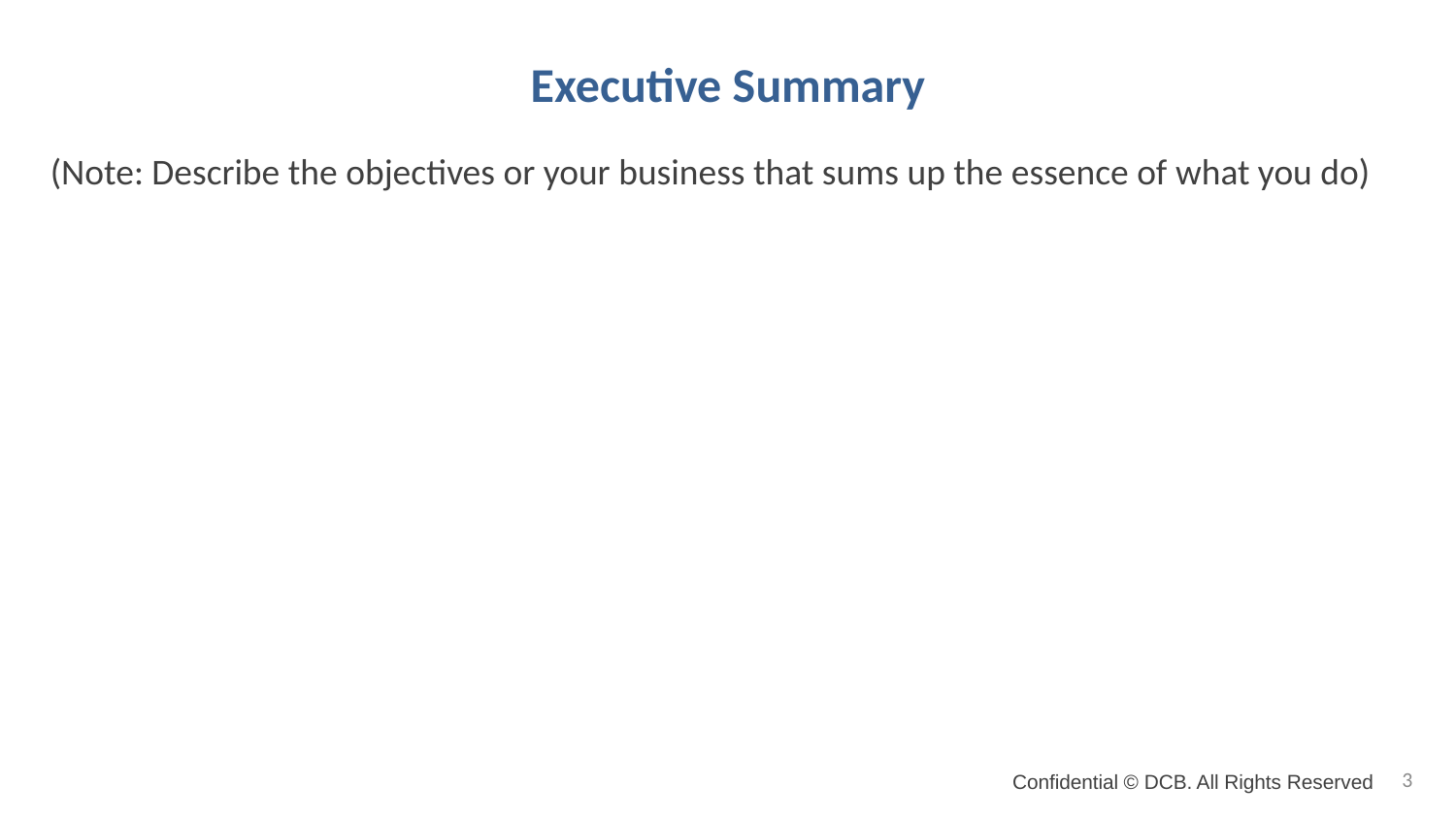

# Executive Summary
(Note: Describe the objectives or your business that sums up the essence of what you do)
3